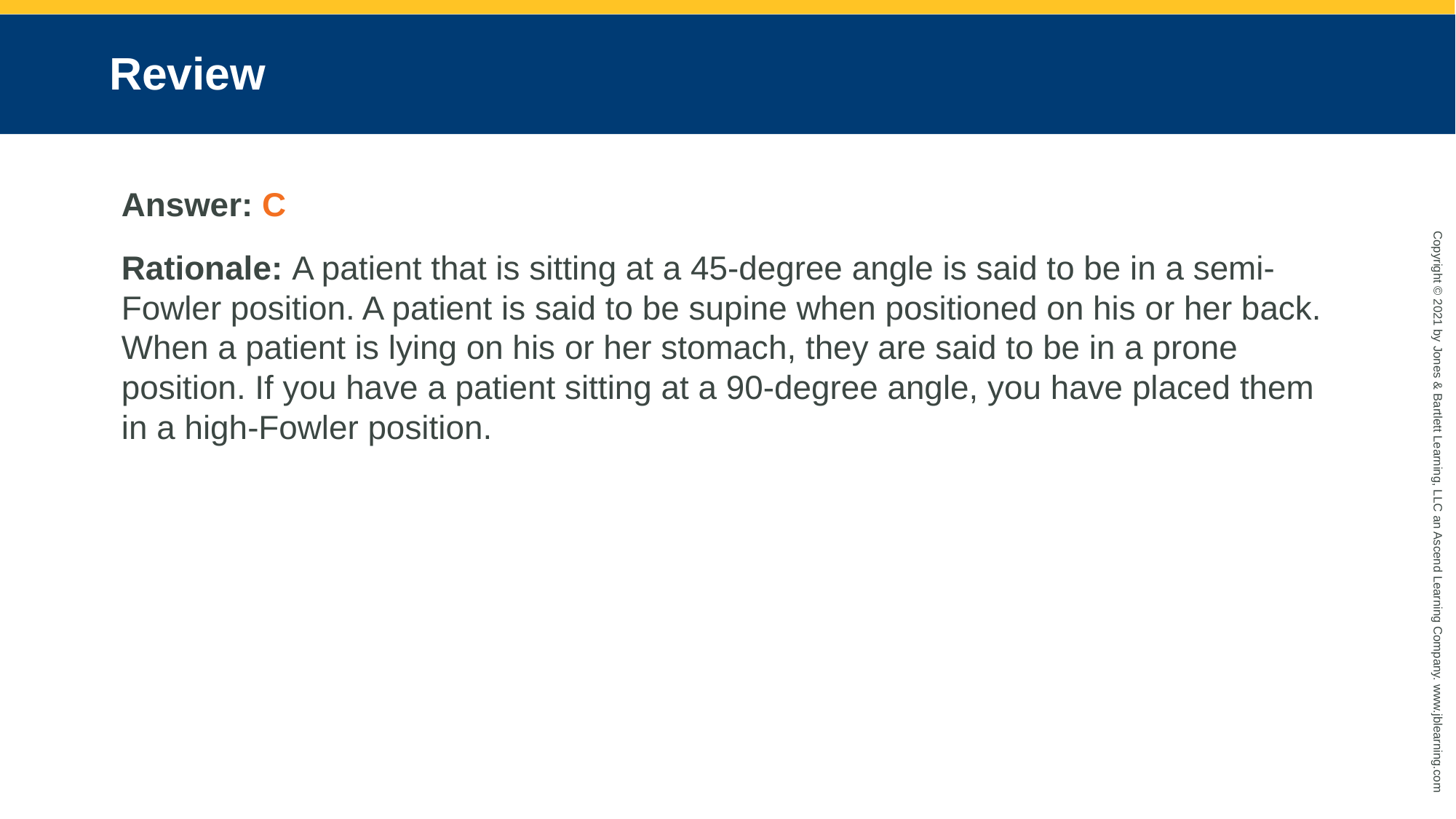

# Review
Answer: C
Rationale: A patient that is sitting at a 45-degree angle is said to be in a semi-Fowler position. A patient is said to be supine when positioned on his or her back. When a patient is lying on his or her stomach, they are said to be in a prone position. If you have a patient sitting at a 90-degree angle, you have placed them in a high-Fowler position.